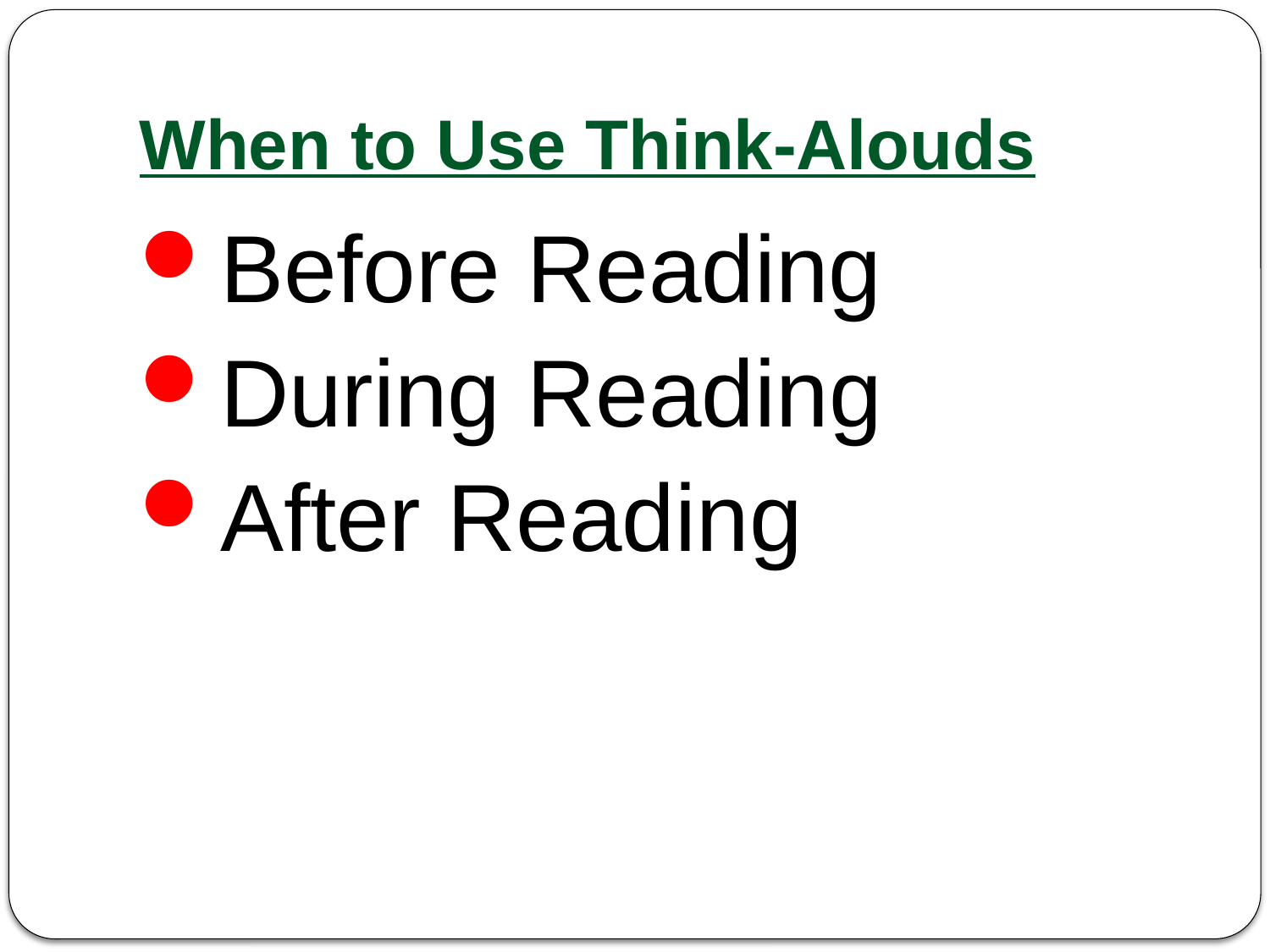

# When to Use Think-Alouds
Before Reading
During Reading
After Reading